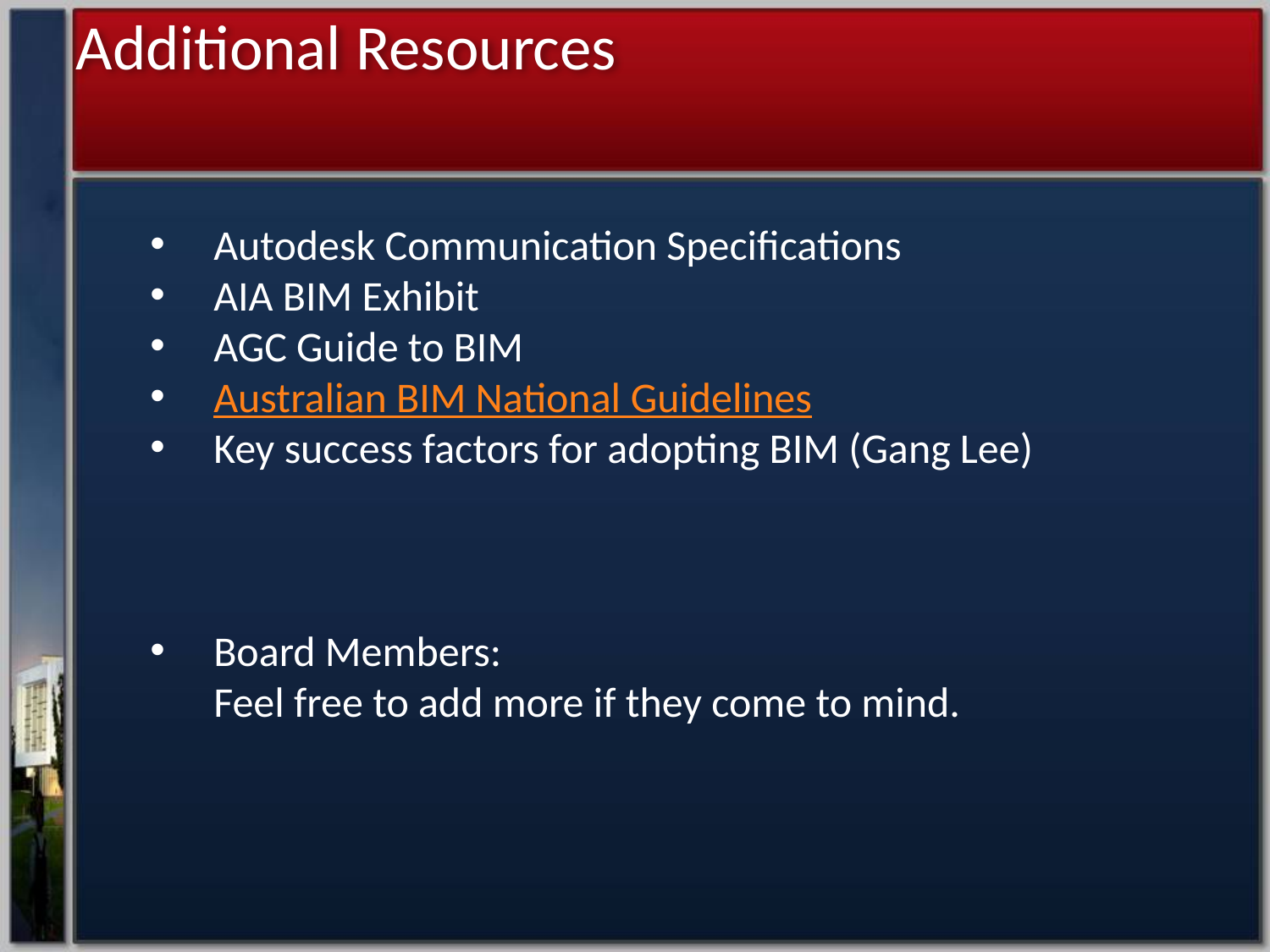

Additional Resources

Autodesk Communication Specifications
AIA BIM Exhibit
AGC Guide to BIM
Australian BIM National Guidelines
Key success factors for adopting BIM (Gang Lee)

Board Members:
Feel free to add more if they come to mind.